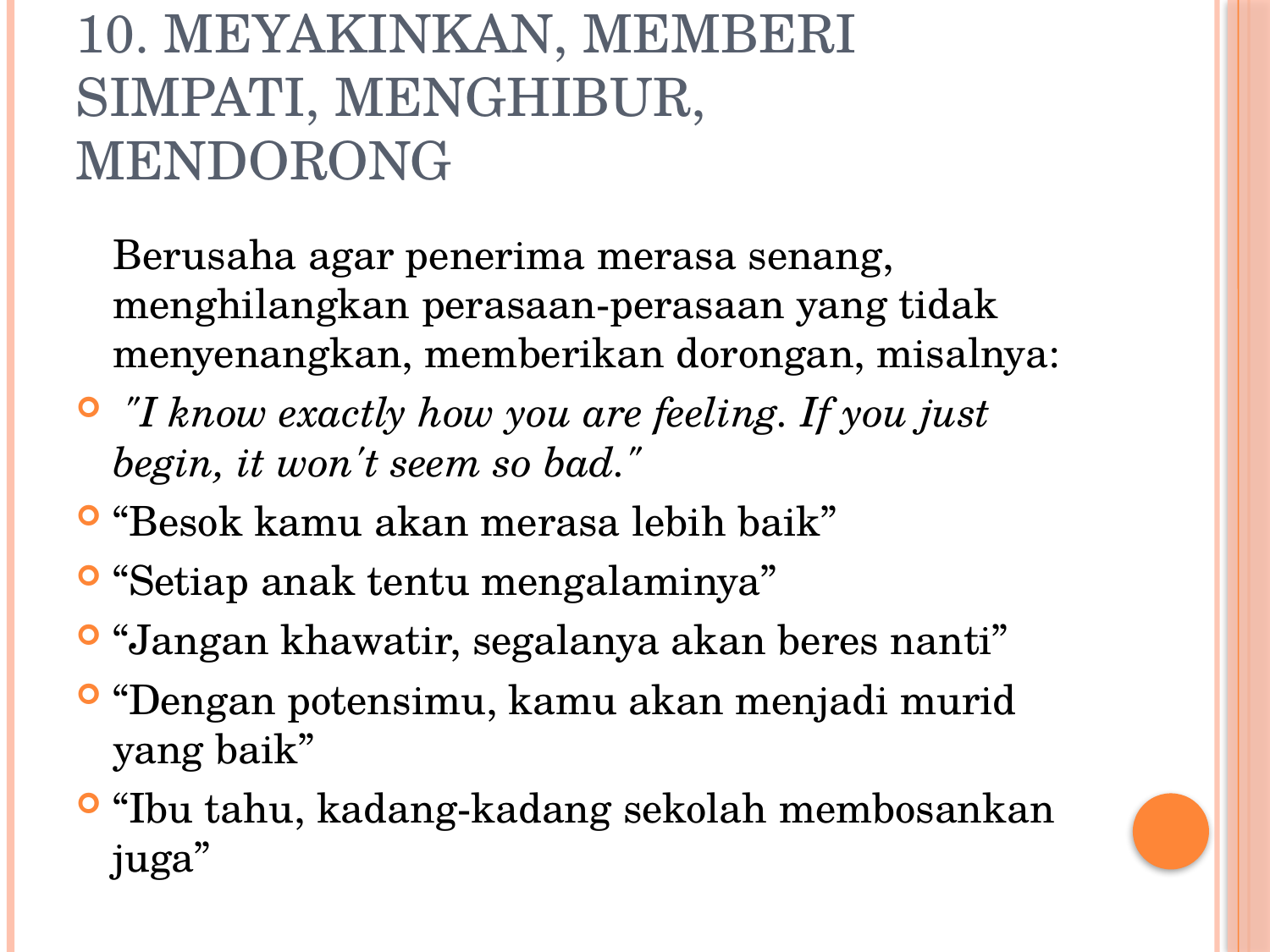

# 10. meyakinkan, memberi simpati, menghibur, mendorong
	Berusaha agar penerima merasa senang, menghilangkan perasaan-perasaan yang tidak  menyenangkan, memberikan dorongan, misalnya:
 "I know exactly how you are feeling. If you just begin, it won't seem so bad."
“Besok kamu akan merasa lebih baik”
“Setiap anak tentu mengalaminya”
“Jangan khawatir, segalanya akan beres nanti”
“Dengan potensimu, kamu akan menjadi murid yang baik”
“Ibu tahu, kadang-kadang sekolah membosankan juga”